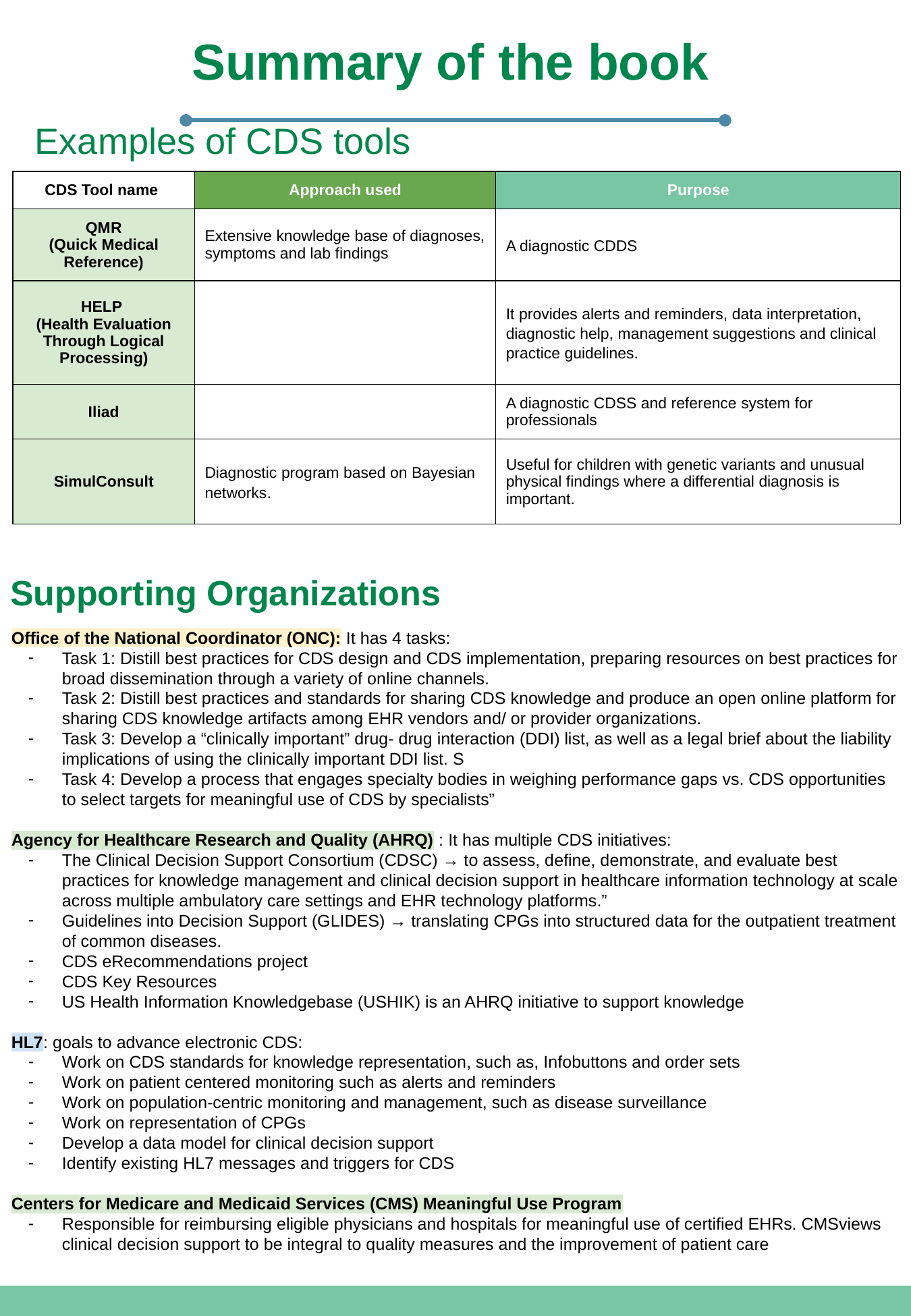

Summary of the book
Examples of CDS tools
| CDS Tool name | Approach used | Purpose |
| --- | --- | --- |
| QMR (Quick Medical Reference) | Extensive knowledge base of diagnoses, symptoms and lab findings | A diagnostic CDDS |
| HELP (Health Evaluation Through Logical Processing) |  | It provides alerts and reminders, data interpretation, diagnostic help, management suggestions and clinical practice guidelines. |
| Iliad |  | A diagnostic CDSS and reference system for professionals |
| SimulConsult | Diagnostic program based on Bayesian networks. | Useful for children with genetic variants and unusual physical findings where a differential diagnosis is important. |
Supporting Organizations
Office of the National Coordinator (ONC): It has 4 tasks:
Task 1: Distill best practices for CDS design and CDS implementation, preparing resources on best practices for broad dissemination through a variety of online channels.
Task 2: Distill best practices and standards for sharing CDS knowledge and produce an open online platform for sharing CDS knowledge artifacts among EHR vendors and/ or provider organizations.
Task 3: Develop a “clinically important” drug- drug interaction (DDI) list, as well as a legal brief about the liability implications of using the clinically important DDI list. S
Task 4: Develop a process that engages specialty bodies in weighing performance gaps vs. CDS opportunities to select targets for meaningful use of CDS by specialists”

Agency for Healthcare Research and Quality (AHRQ) : It has multiple CDS initiatives:
The Clinical Decision Support Consortium (CDSC) → to assess, define, demonstrate, and evaluate best practices for knowledge management and clinical decision support in healthcare information technology at scale across multiple ambulatory care settings and EHR technology platforms.”
Guidelines into Decision Support (GLIDES) → translating CPGs into structured data for the outpatient treatment of common diseases.
CDS eRecommendations project
CDS Key Resources
US Health Information Knowledgebase (USHIK) is an AHRQ initiative to support knowledge

HL7: goals to advance electronic CDS:
Work on CDS standards for knowledge representation, such as, Infobuttons and order sets
Work on patient centered monitoring such as alerts and reminders
Work on population-centric monitoring and management, such as disease surveillance
Work on representation of CPGs
Develop a data model for clinical decision support
Identify existing HL7 messages and triggers for CDS

Centers for Medicare and Medicaid Services (CMS) Meaningful Use Program
Responsible for reimbursing eligible physicians and hospitals for meaningful use of certified EHRs. CMSviews clinical decision support to be integral to quality measures and the improvement of patient care